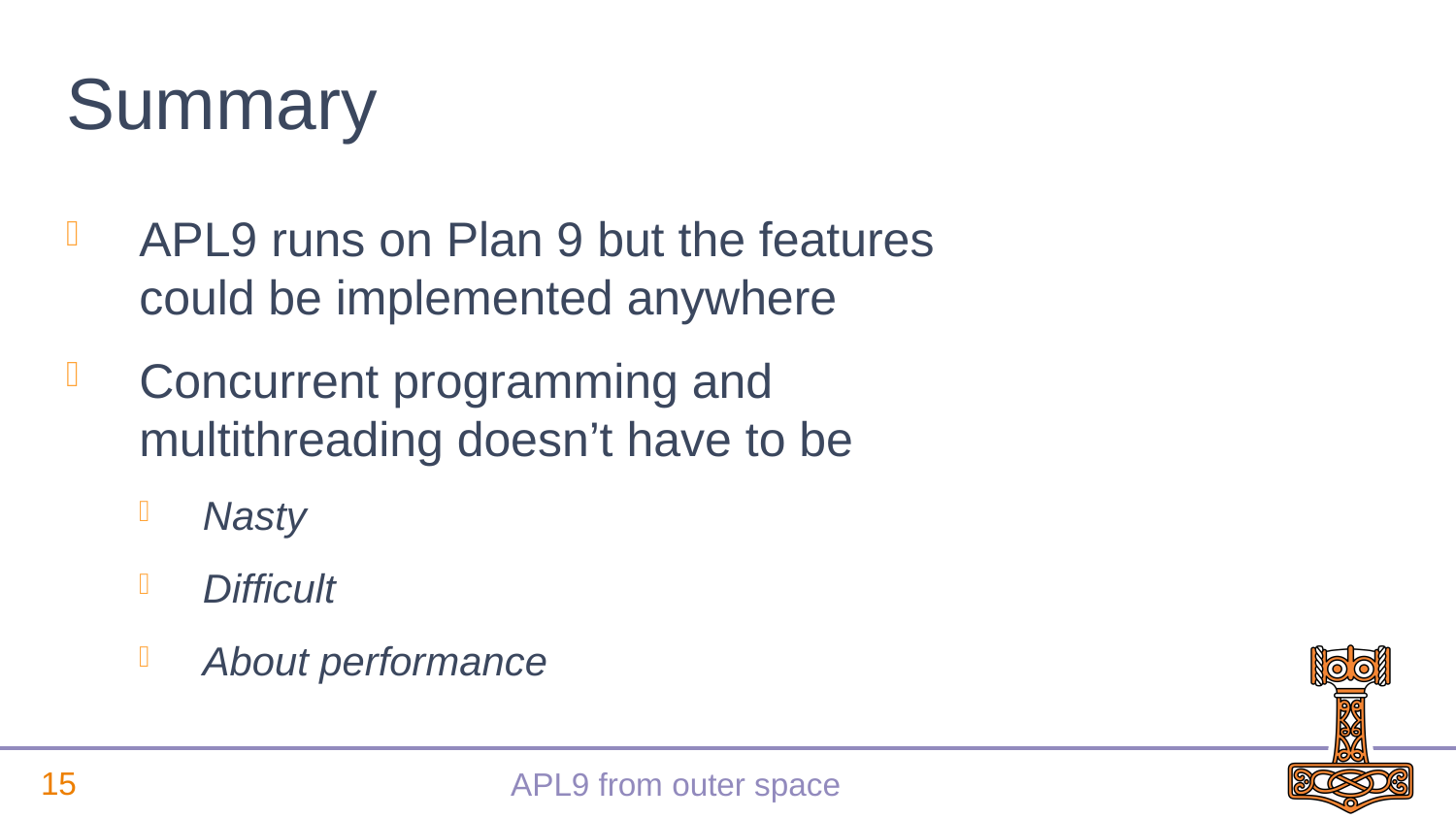

# Summary
APL9 runs on Plan 9 but the features could be implemented anywhere
Concurrent programming and multithreading doesn’t have to be
Nasty
Difficult
About performance

15